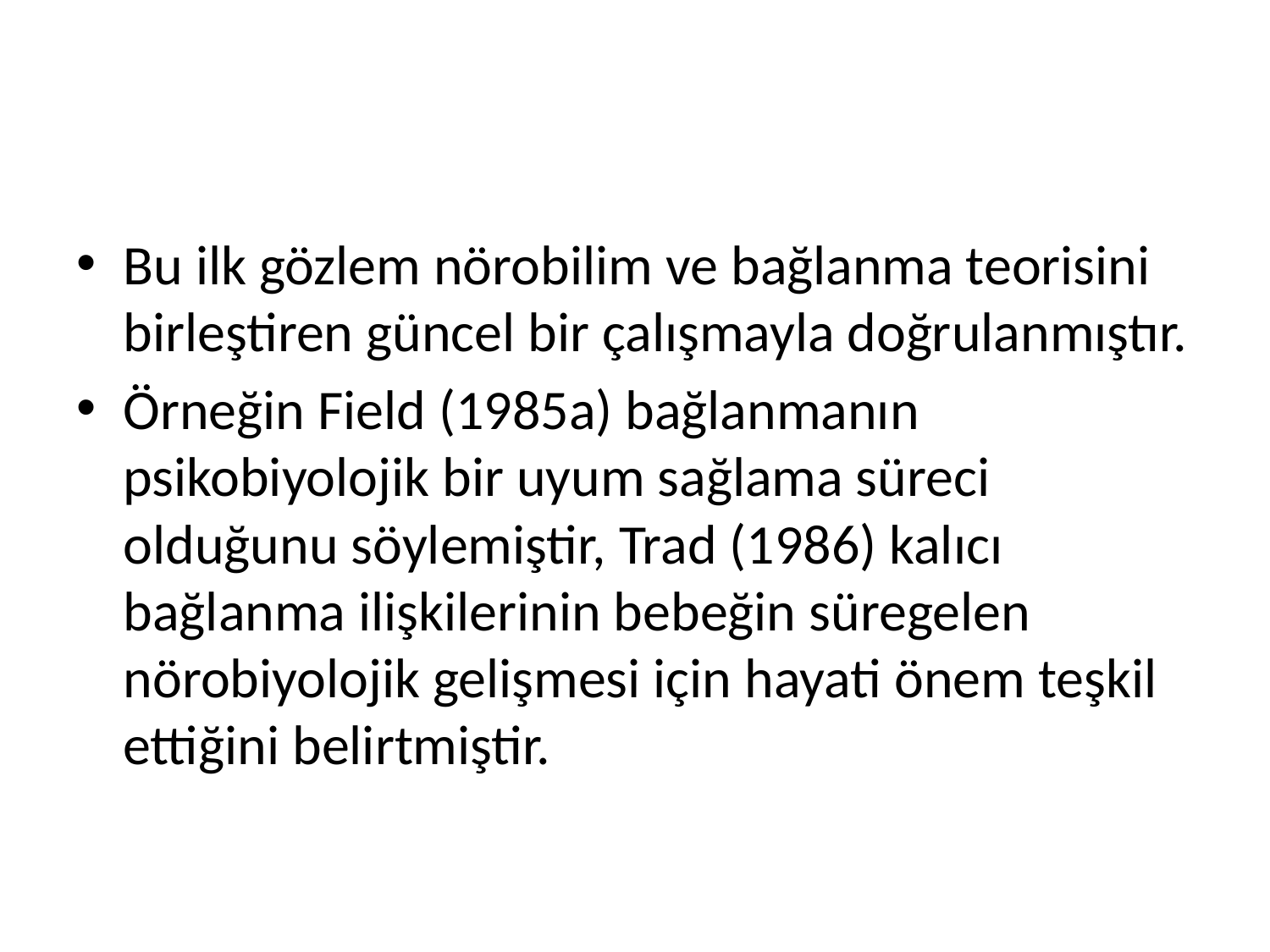

#
Bu ilk gözlem nörobilim ve bağlanma teorisini birleştiren güncel bir çalışmayla doğrulanmıştır.
Örneğin Field (1985a) bağlanmanın psikobiyolojik bir uyum sağlama süreci olduğunu söylemiştir, Trad (1986) kalıcı bağlanma ilişkilerinin bebeğin süregelen nörobiyolojik gelişmesi için hayati önem teşkil ettiğini belirtmiştir.